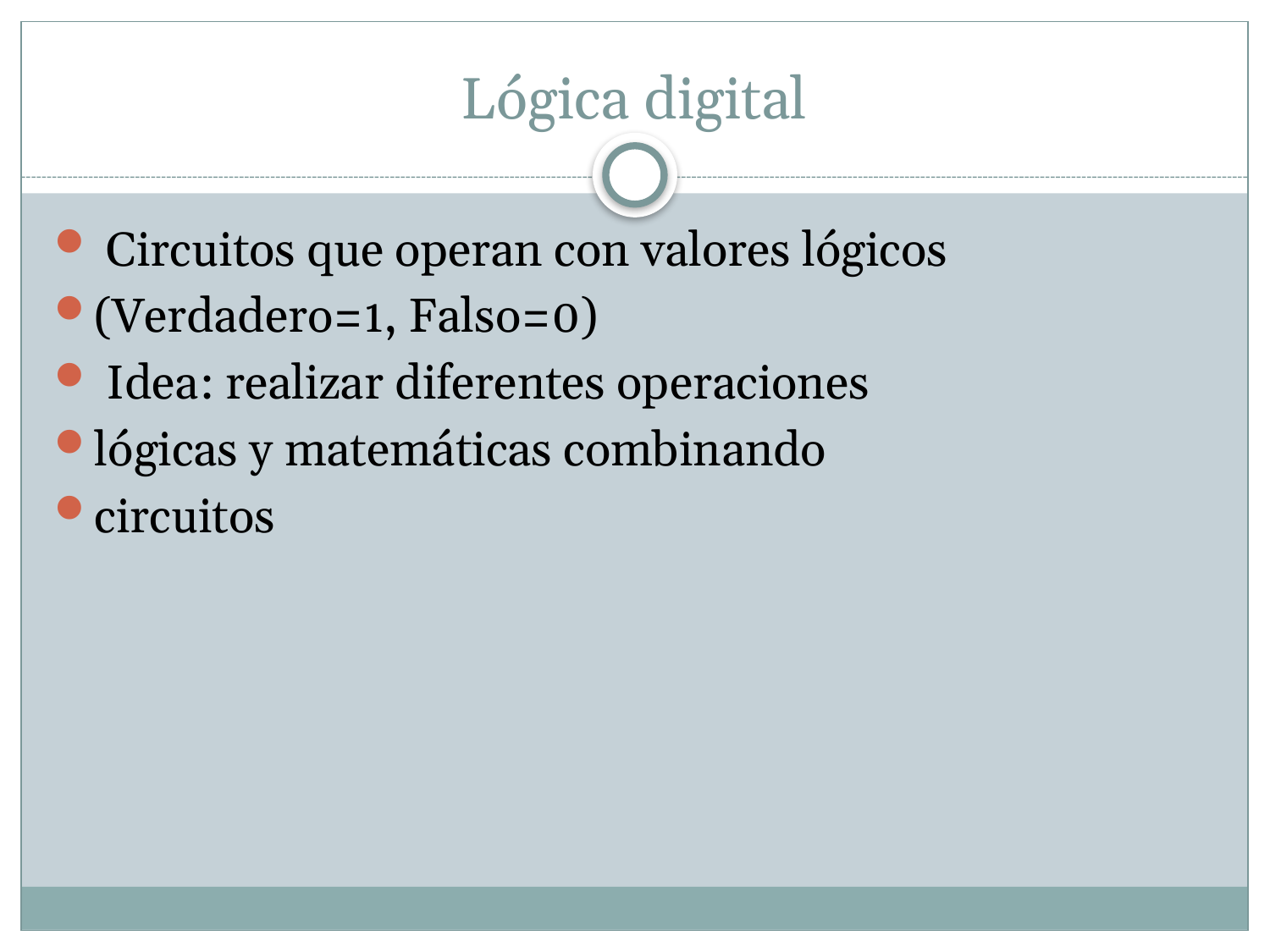

# Lógica digital
 Circuitos que operan con valores lógicos
(Verdadero=1, Falso=0)
 Idea: realizar diferentes operaciones
lógicas y matemáticas combinando
circuitos